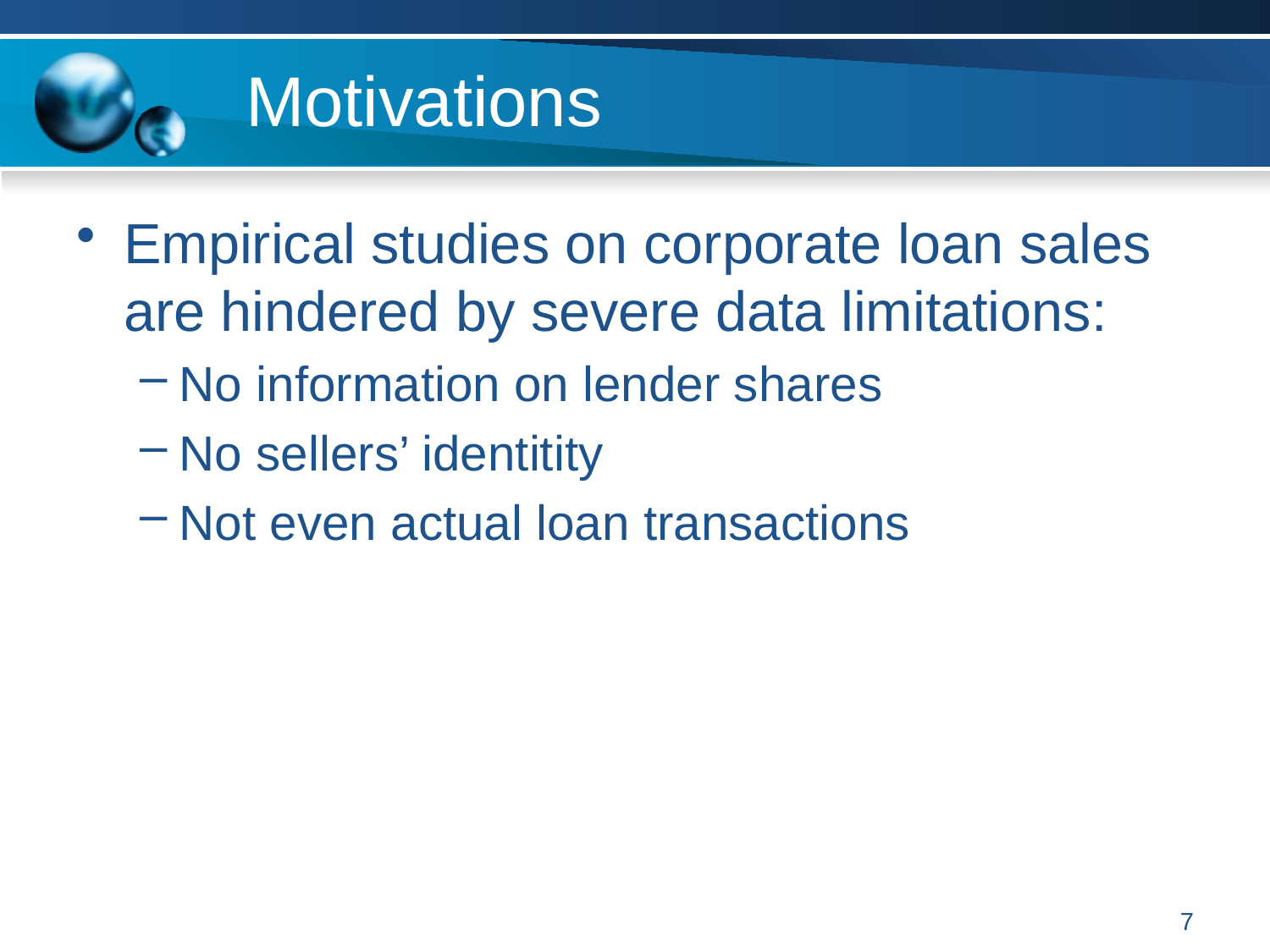

# Motivations
Empirical studies on corporate loan sales are hindered by severe data limitations:
No information on lender shares
No sellers’ identitity
Not even actual loan transactions

7